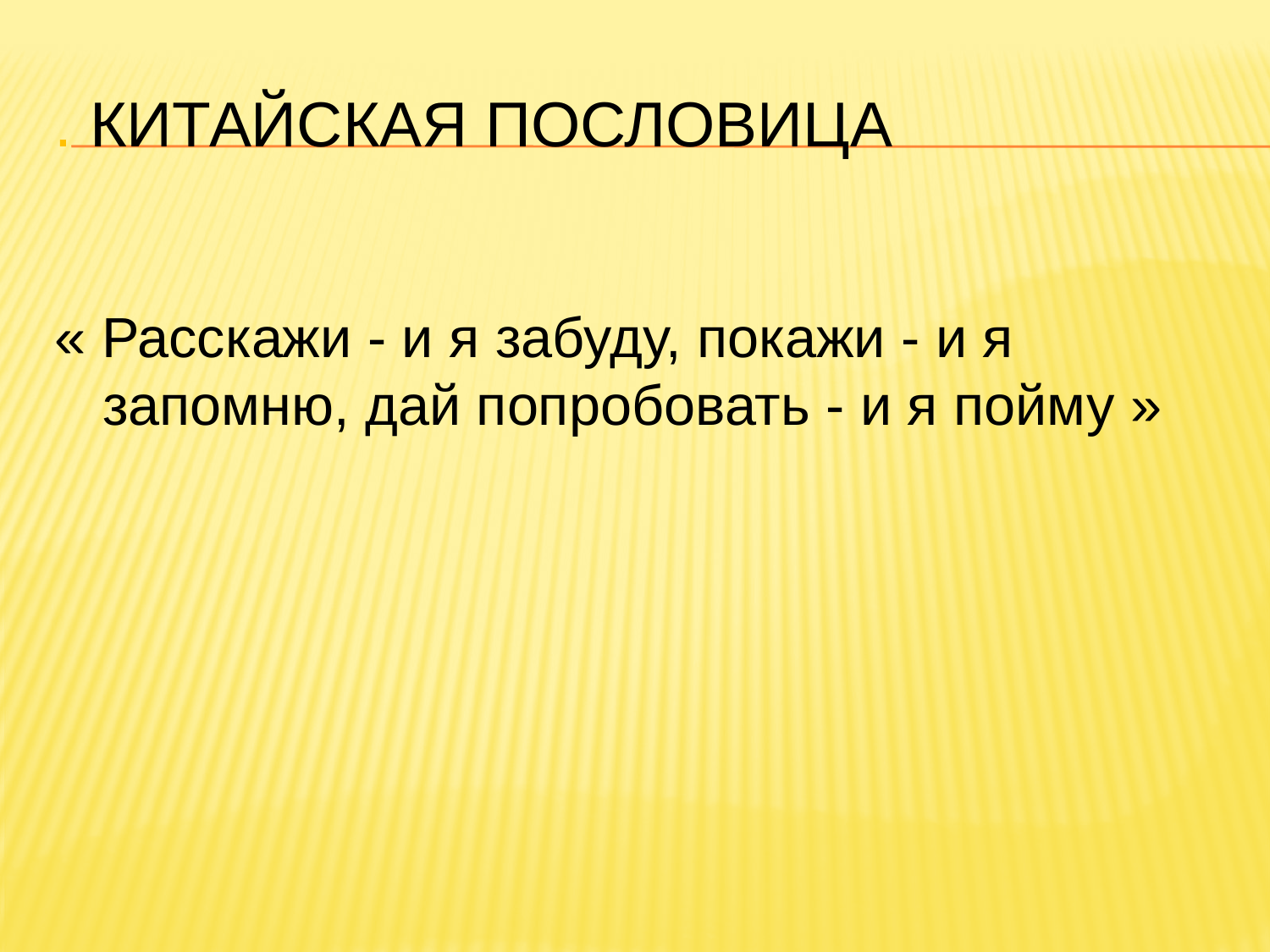

# . китайская пословица

« Расскажи - и я забуду, покажи - и я запомню, дай попробовать - и я пойму »